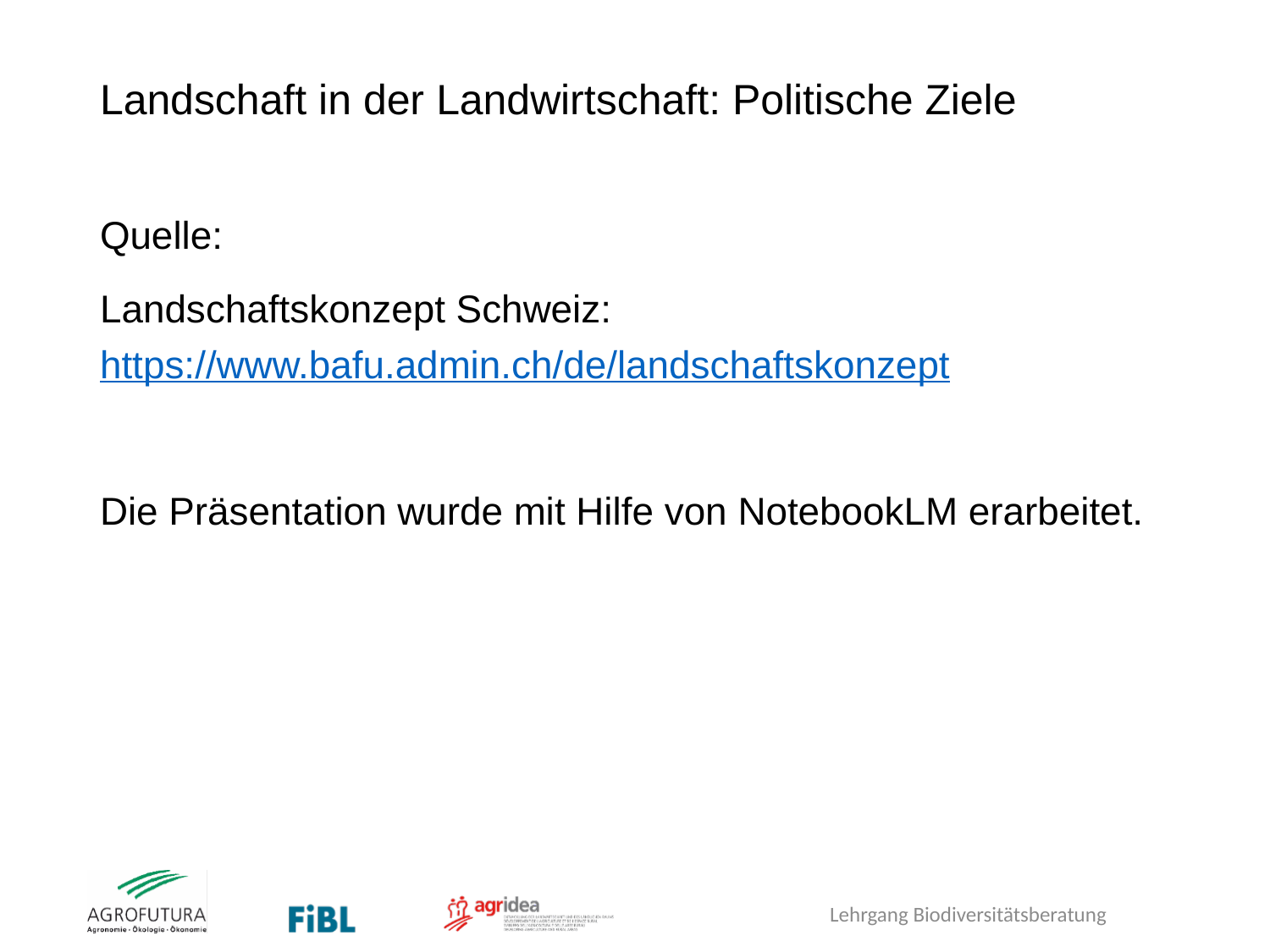

# Landschaft in der Landwirtschaft: Politische Ziele
Quelle:
Landschaftskonzept Schweiz: https://www.bafu.admin.ch/de/landschaftskonzept

Die Präsentation wurde mit Hilfe von NotebookLM erarbeitet.
Lehrgang Biodiversitätsberatung